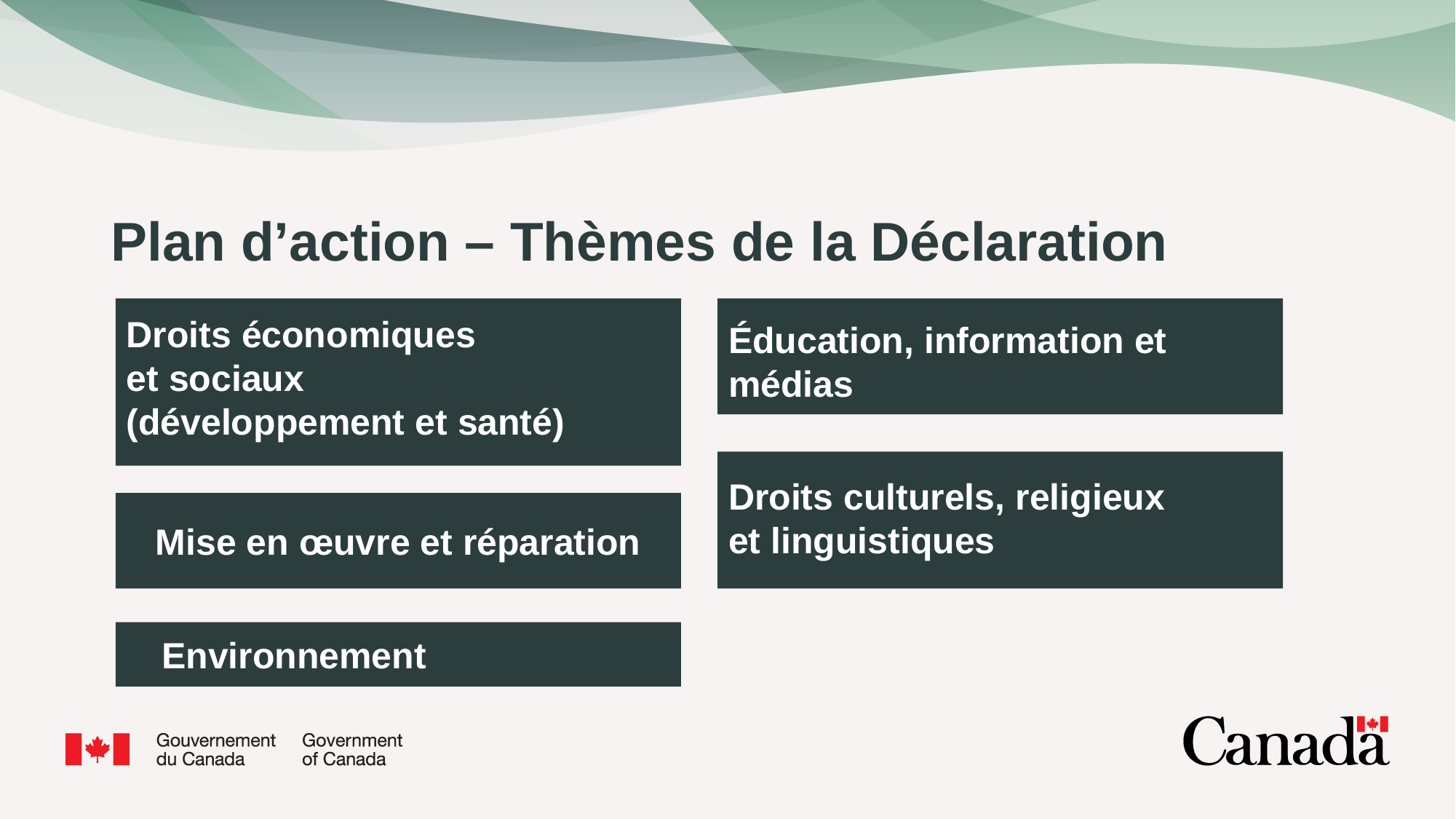

# Plan d’action – Thèmes de la Déclaration

Droits économiques
et sociaux                (développement et santé)
Éducation, information et médias

Droits culturels, religieux
et linguistiques
Mise en œuvre et réparation
Environnement